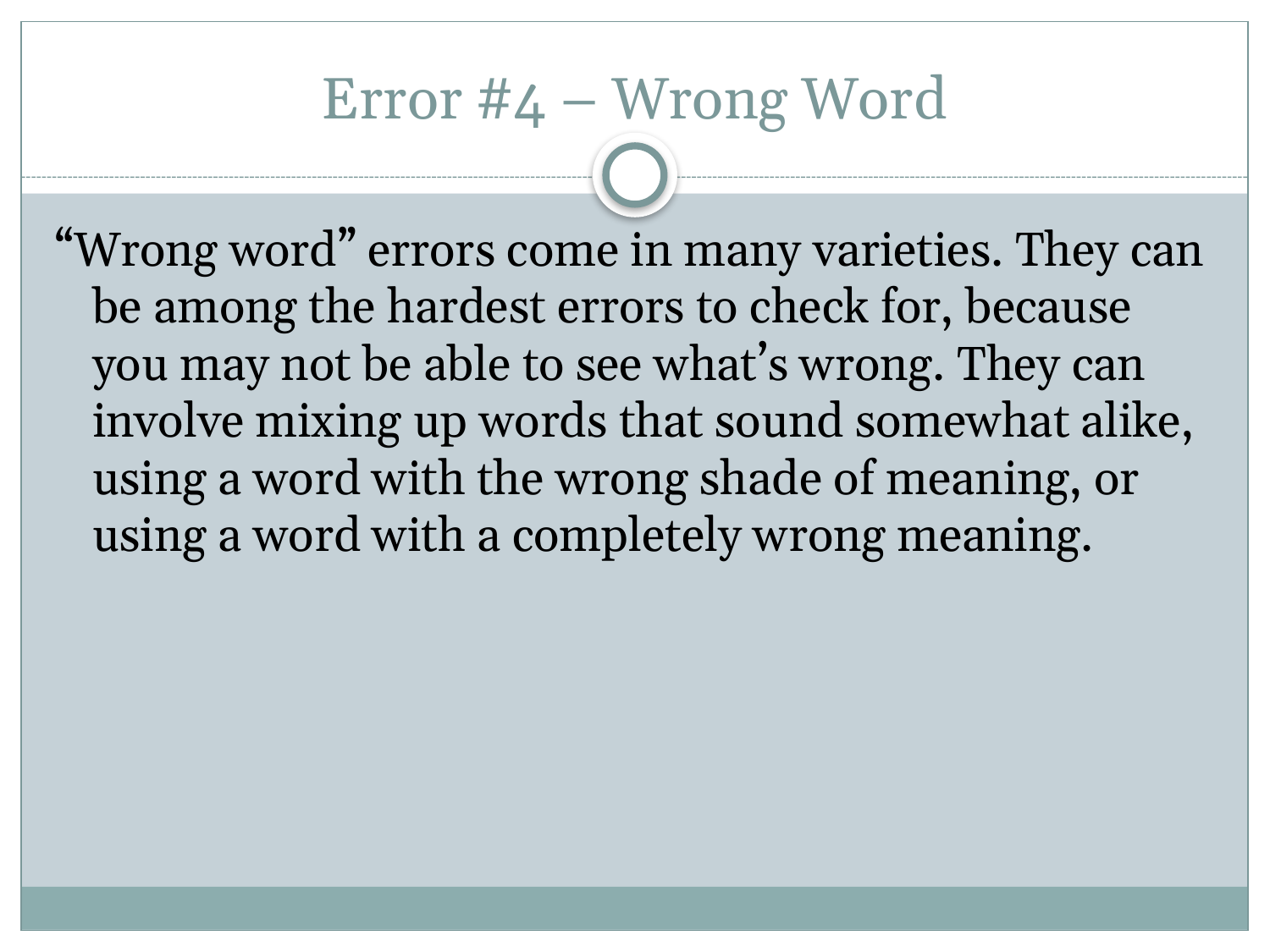

# Error #4 – Wrong Word
“Wrong word” errors come in many varieties. They can be among the hardest errors to check for, because you may not be able to see what’s wrong. They can involve mixing up words that sound somewhat alike, using a word with the wrong shade of meaning, or using a word with a completely wrong meaning.